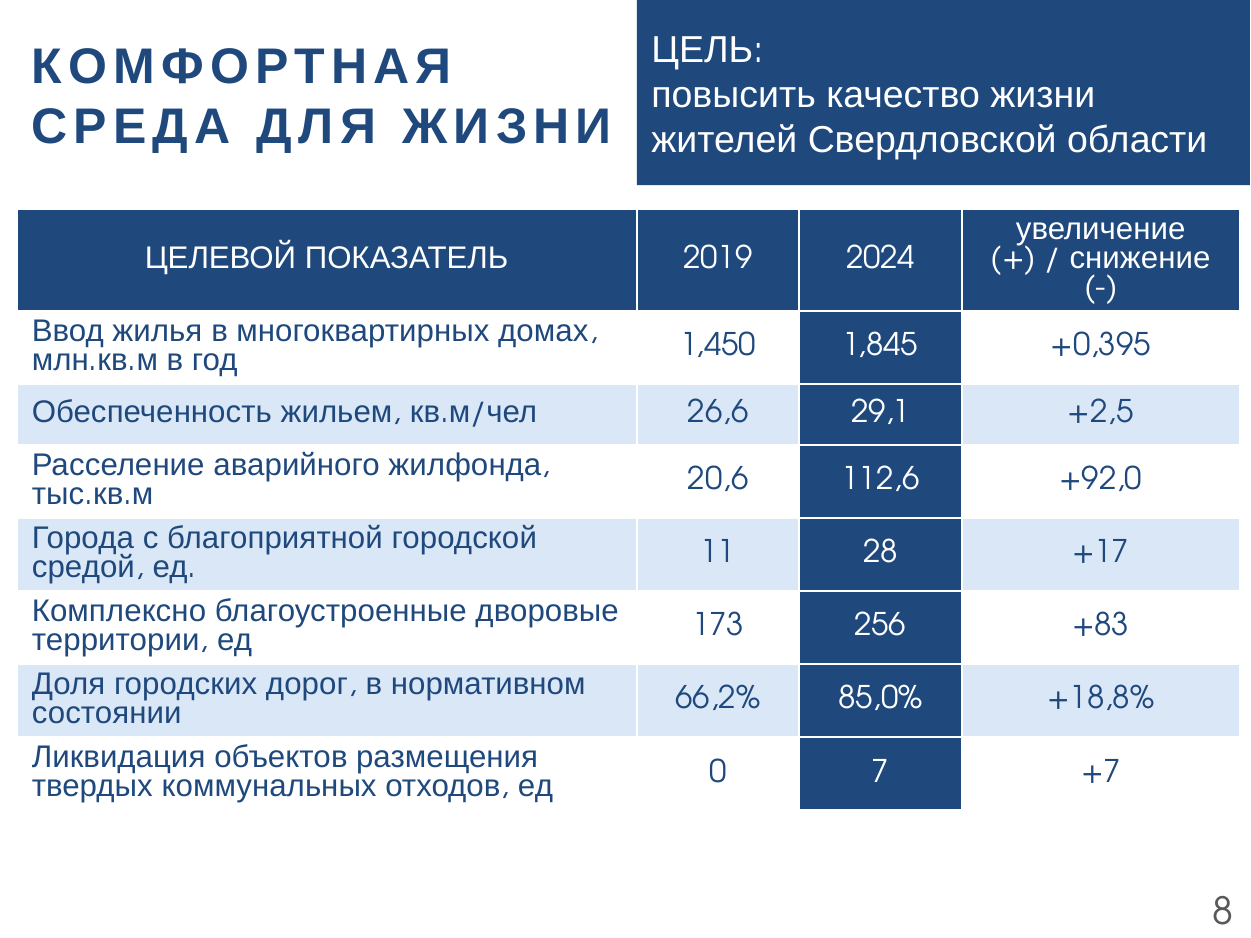

ЦЕЛЬ:
повысить качество жизни жителей Свердловской области
КОМФОРТНАЯ СРЕДА ДЛЯ ЖИЗНИ
| ЦЕЛЕВОЙ ПОКАЗАТЕЛЬ | 2019 | 2024 | увеличение (+) / снижение (-) |
| --- | --- | --- | --- |
| Ввод жилья в многоквартирных домах, млн.кв.м в год | 1,450 | 1,845 | +0,395 |
| Обеспеченность жильем, кв.м/чел | 26,6 | 29,1 | +2,5 |
| Расселение аварийного жилфонда, тыс.кв.м | 20,6 | 112,6 | +92,0 |
| Города с благоприятной городской средой, ед. | 11 | 28 | +17 |
| Комплексно благоустроенные дворовые территории, ед | 173 | 256 | +83 |
| Доля городских дорог, в нормативном состоянии | 66,2% | 85,0% | +18,8% |
| Ликвидация объектов размещения твердых коммунальных отходов, ед | 0 | 7 | +7 |
8